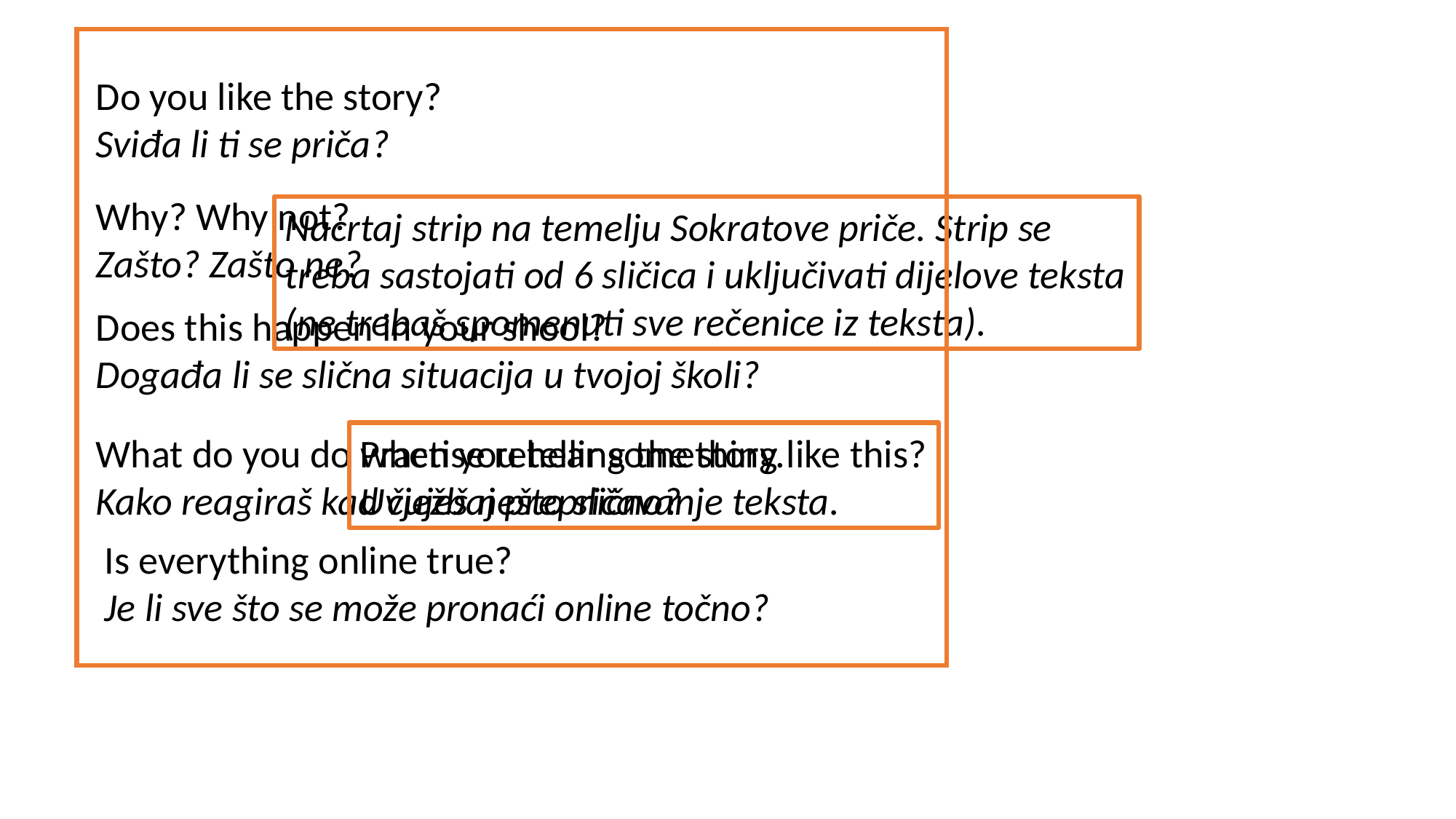

Do you like the story?
Sviđa li ti se priča?
Why? Why not?
Zašto? Zašto ne?
Nacrtaj strip na temelju Sokratove priče. Strip se treba sastojati od 6 sličica i uključivati dijelove teksta (ne trebaš spomenuti sve rečenice iz teksta).
Does this happen in your shool?
Događa li se slična situacija u tvojoj školi?
What do you do when you hear something like this?
Kako reagiraš kad čuješ nešto slično?
Practise retelling the story.
Uvježbaj prepričavanje teksta.
Is everything online true?
Je li sve što se može pronaći online točno?